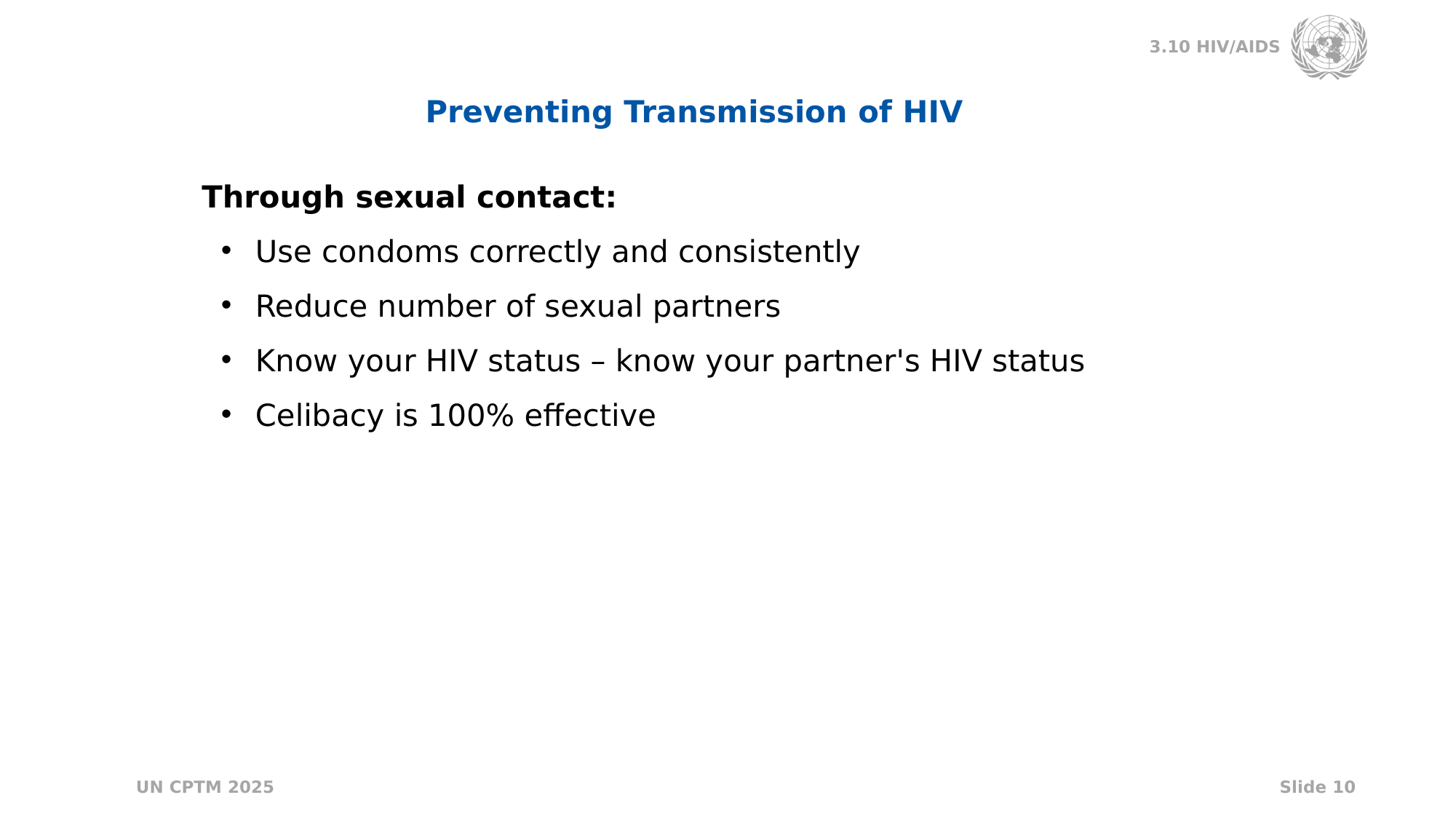

Preventing Transmission of HIV
Through sexual contact:
Use condoms correctly and consistently
Reduce number of sexual partners
Know your HIV status – know your partner's HIV status
Celibacy is 100% effective